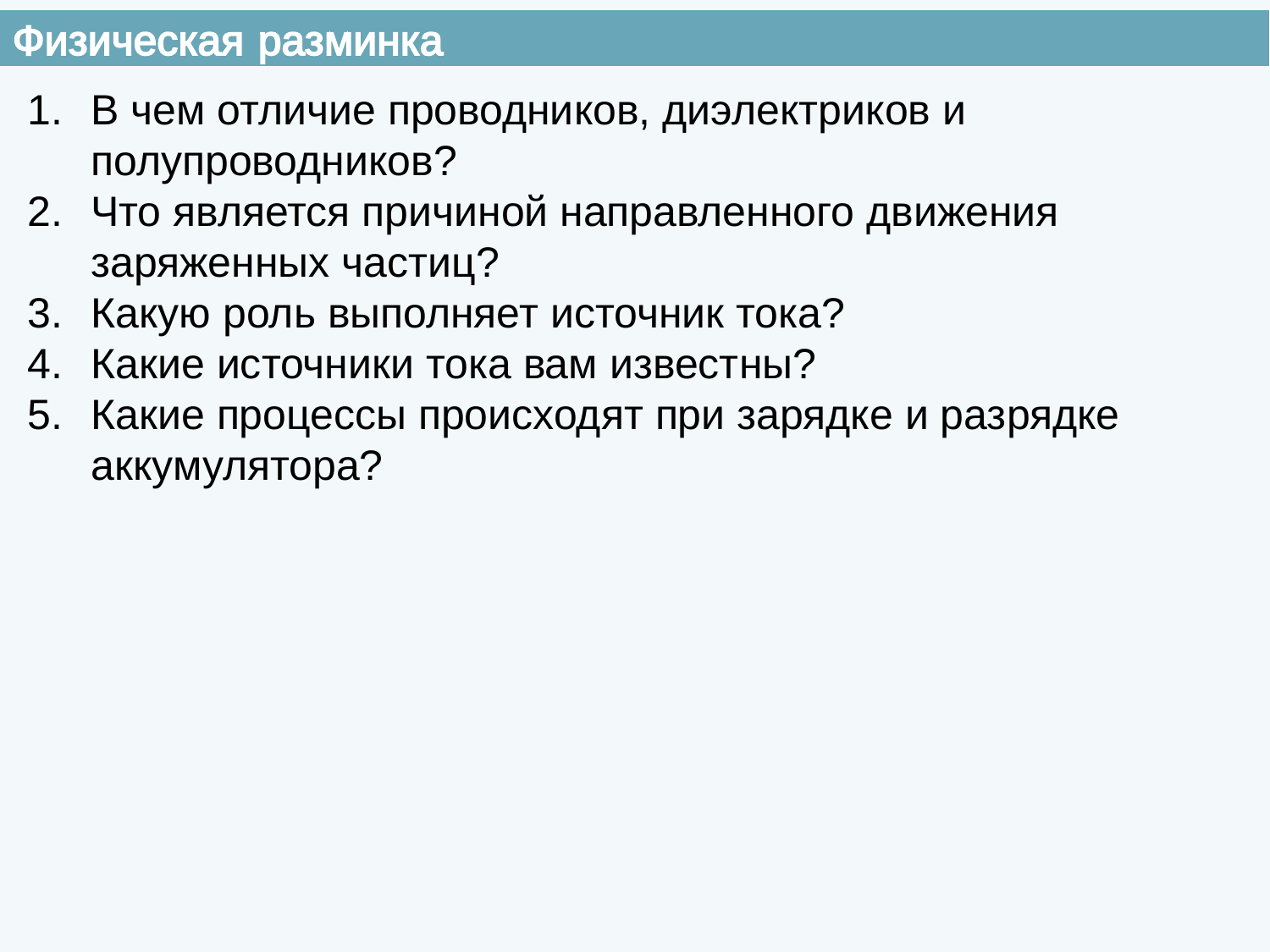

Физическая разминка
В чем отличие проводников, диэлектриков и полупроводников?
Что является причиной направленного движения заряженных частиц?
Какую роль выполняет источник тока?
Какие источники тока вам известны?
Какие процессы происходят при зарядке и разрядке аккумулятора?